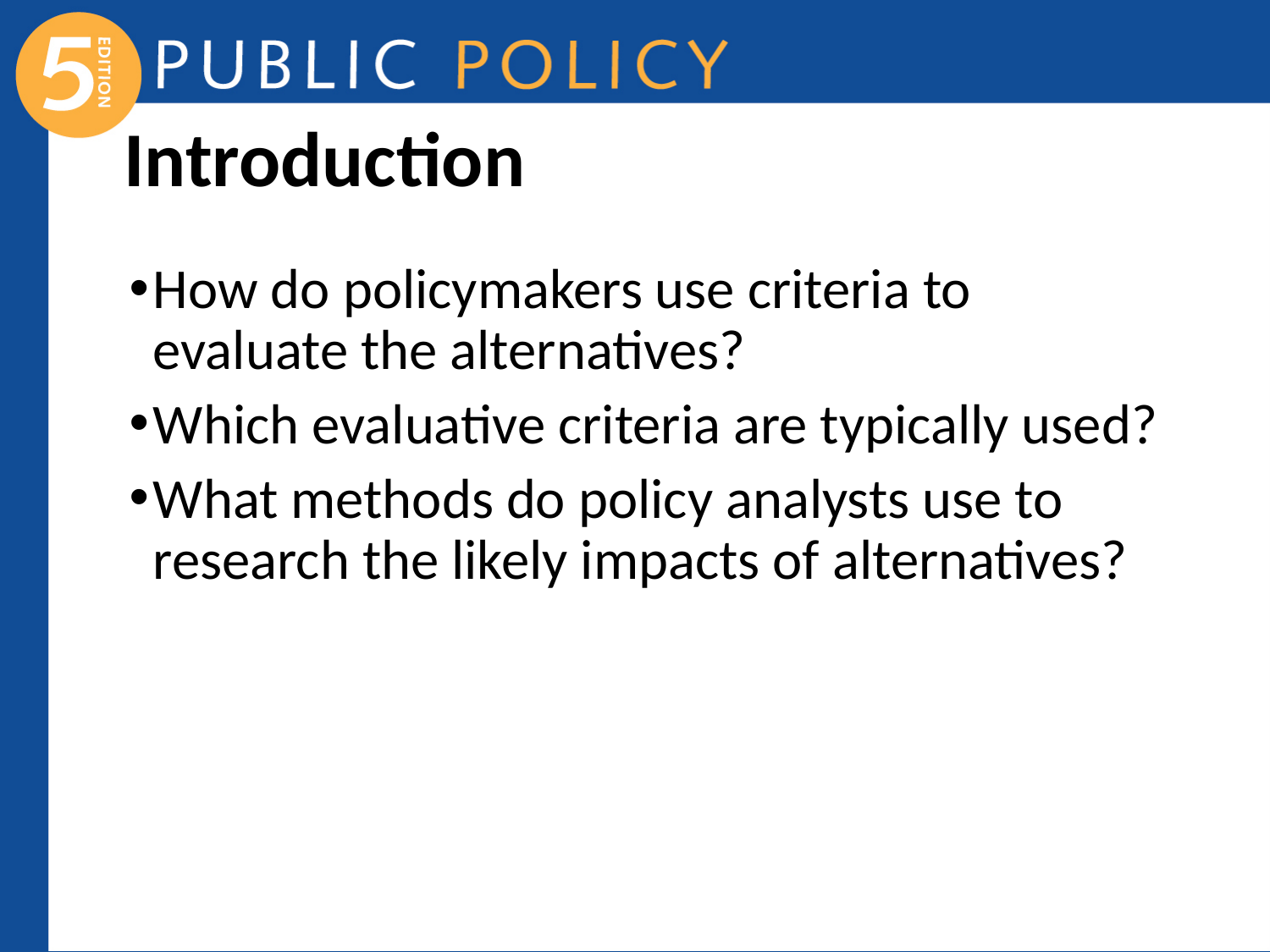

# Introduction
How do policymakers use criteria to evaluate the alternatives?
Which evaluative criteria are typically used?
What methods do policy analysts use to research the likely impacts of alternatives?